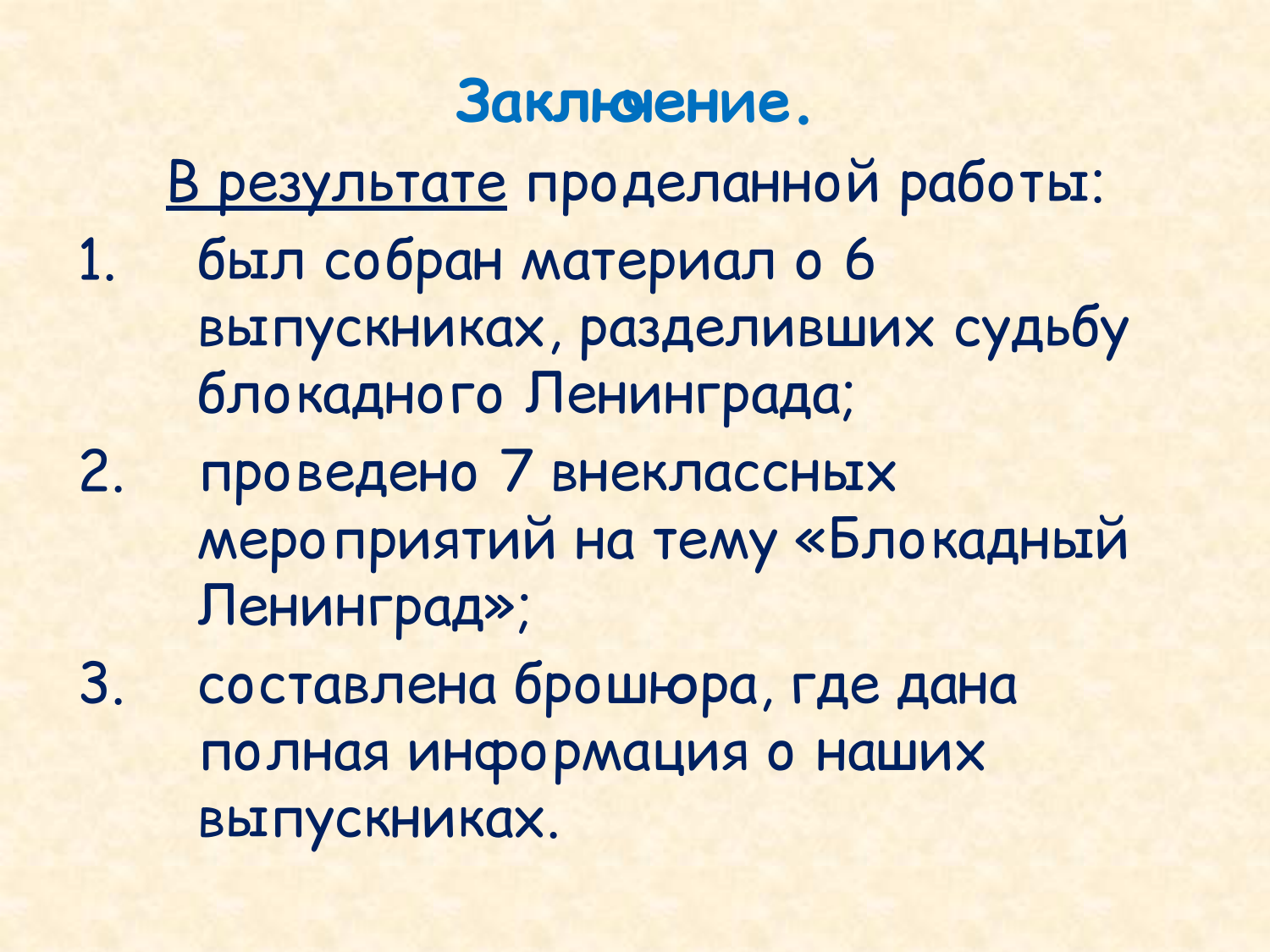

Заключение.
В результате проделанной работы:
был собран материал о 6 выпускниках, разделивших судьбу блокадного Ленинграда;
проведено 7 внеклассных мероприятий на тему «Блокадный Ленинград»;
составлена брошюра, где дана полная информация о наших выпускниках.